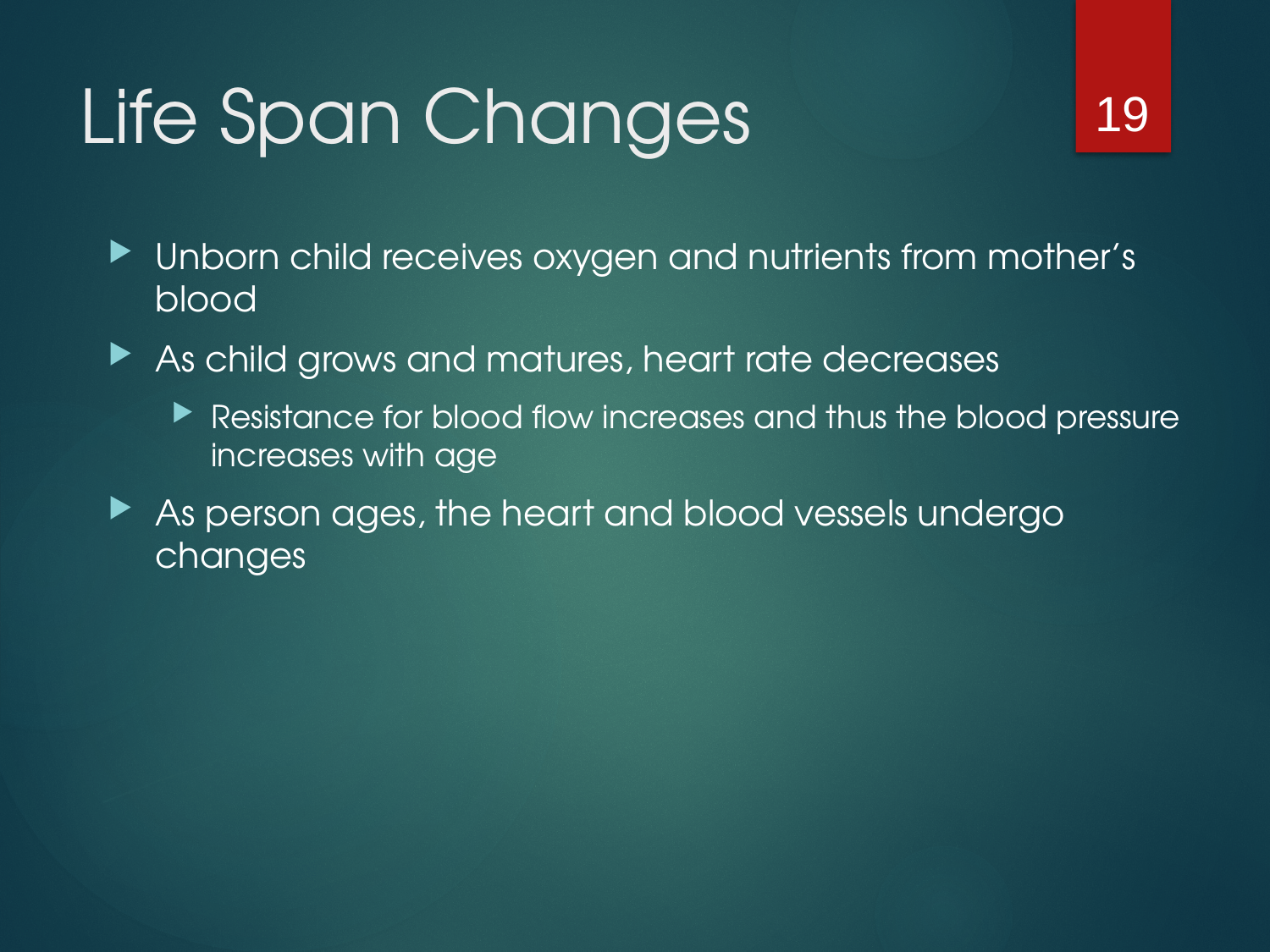

19
# Life Span Changes
Unborn child receives oxygen and nutrients from mother’s blood
As child grows and matures, heart rate decreases
Resistance for blood flow increases and thus the blood pressure increases with age
As person ages, the heart and blood vessels undergo changes